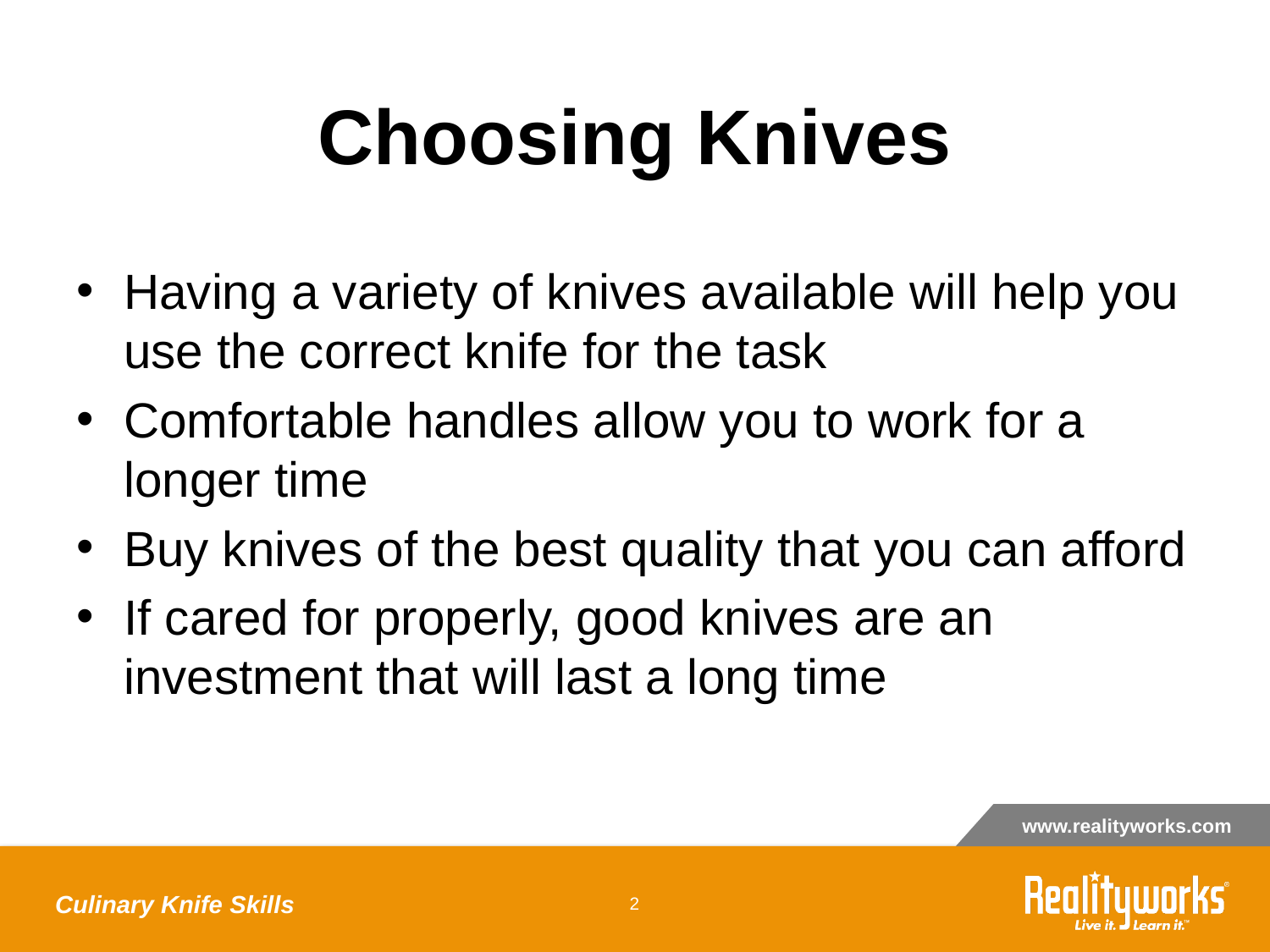

# Choosing Knives
Having a variety of knives available will help you use the correct knife for the task
Comfortable handles allow you to work for a longer time
Buy knives of the best quality that you can afford
If cared for properly, good knives are an investment that will last a long time

Culinary Knife Skills
2